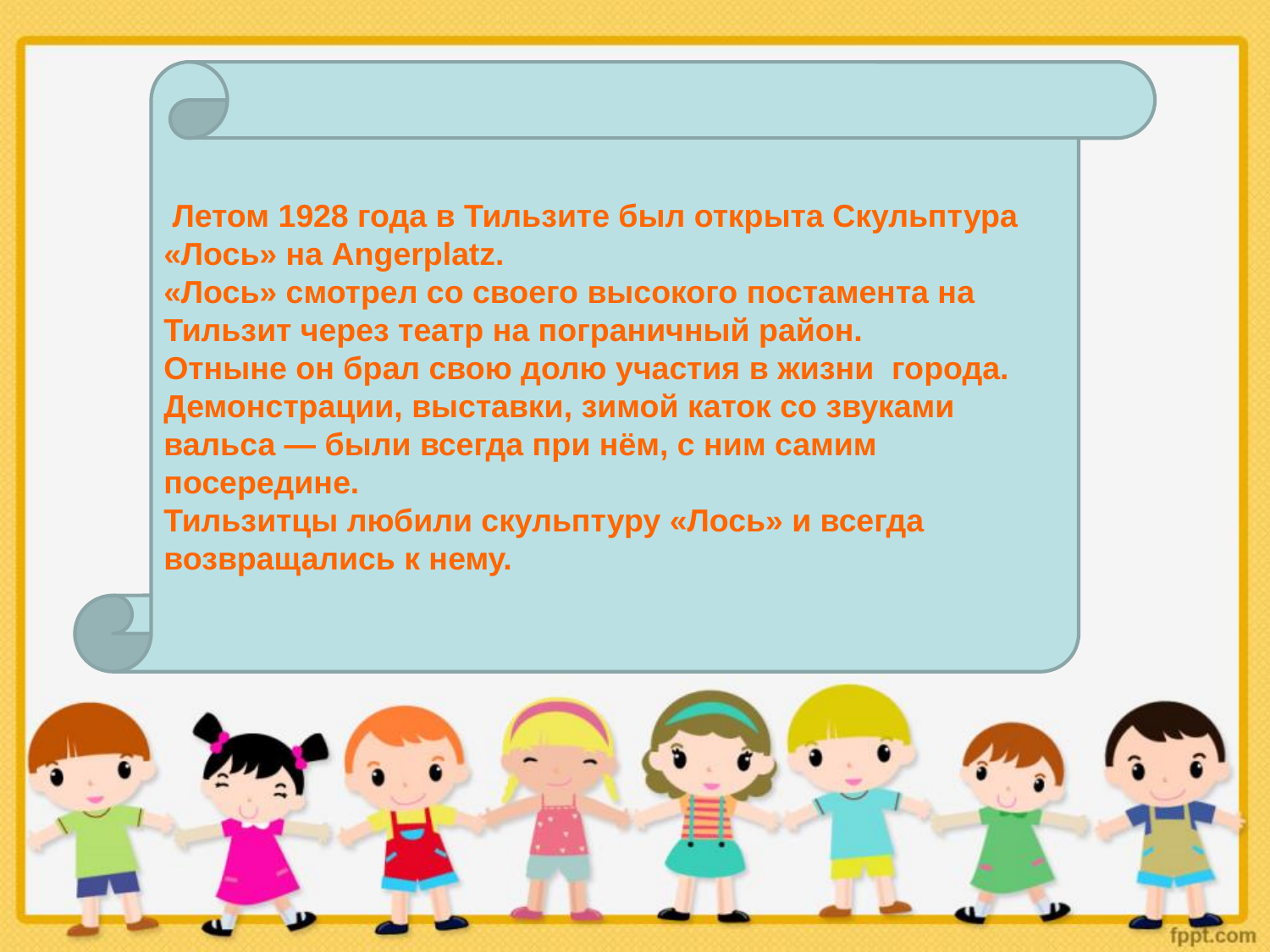

Летом 1928 года в Тильзите был открыта Скульптура «Лось» на Angerplatz.
«Лось» смотрел со своего высокого постамента на Тильзит через театр на пограничный район.
Отныне он брал свою долю участия в жизни  города. Демонстрации, выставки, зимой каток со звуками вальса — были всегда при нём, с ним самим посередине.
Тильзитцы любили скульптуру «Лось» и всегда возвращались к нему.